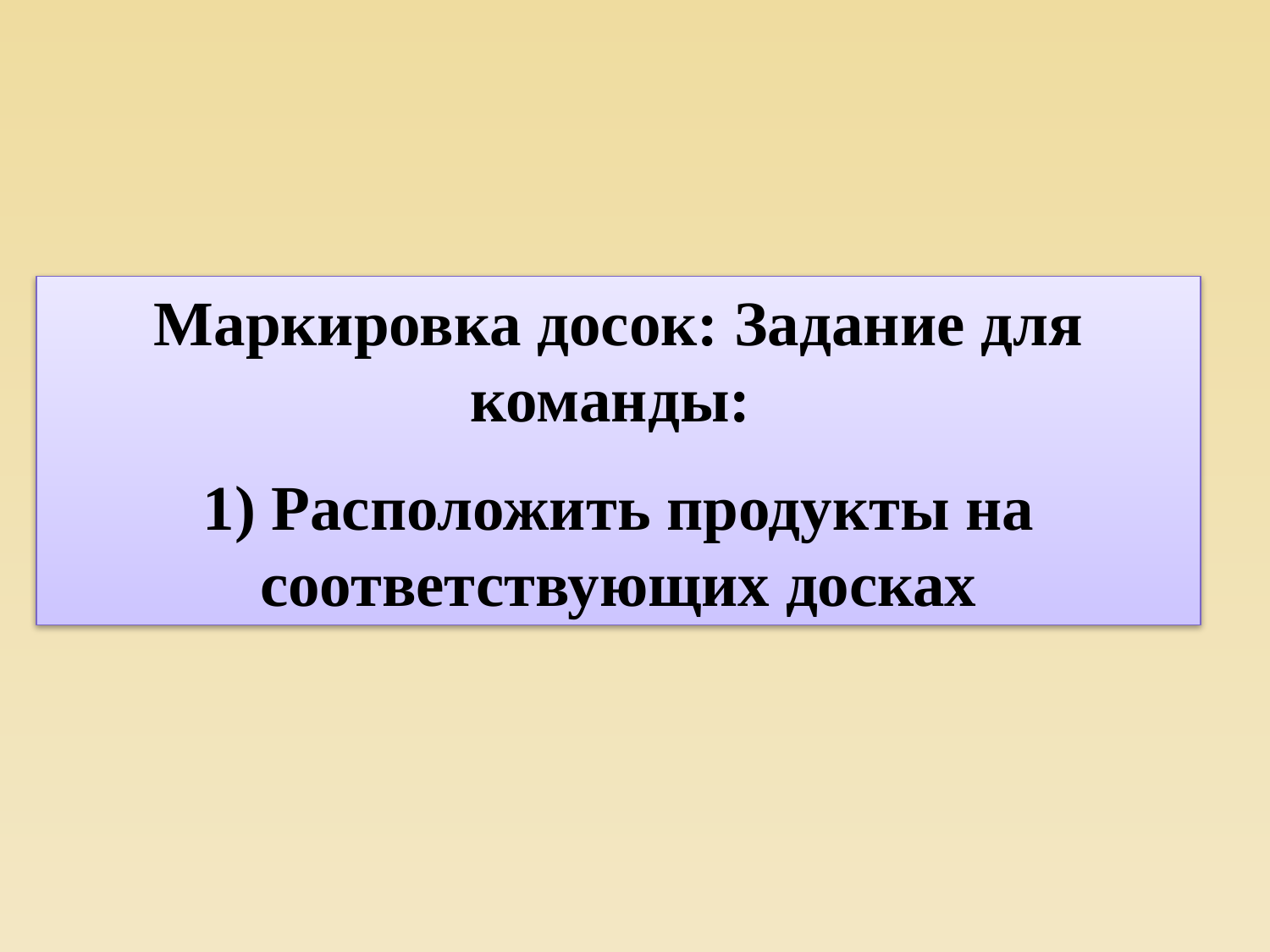

Маркировка досок: Задание для команды:
1) Расположить продукты на соответствующих досках